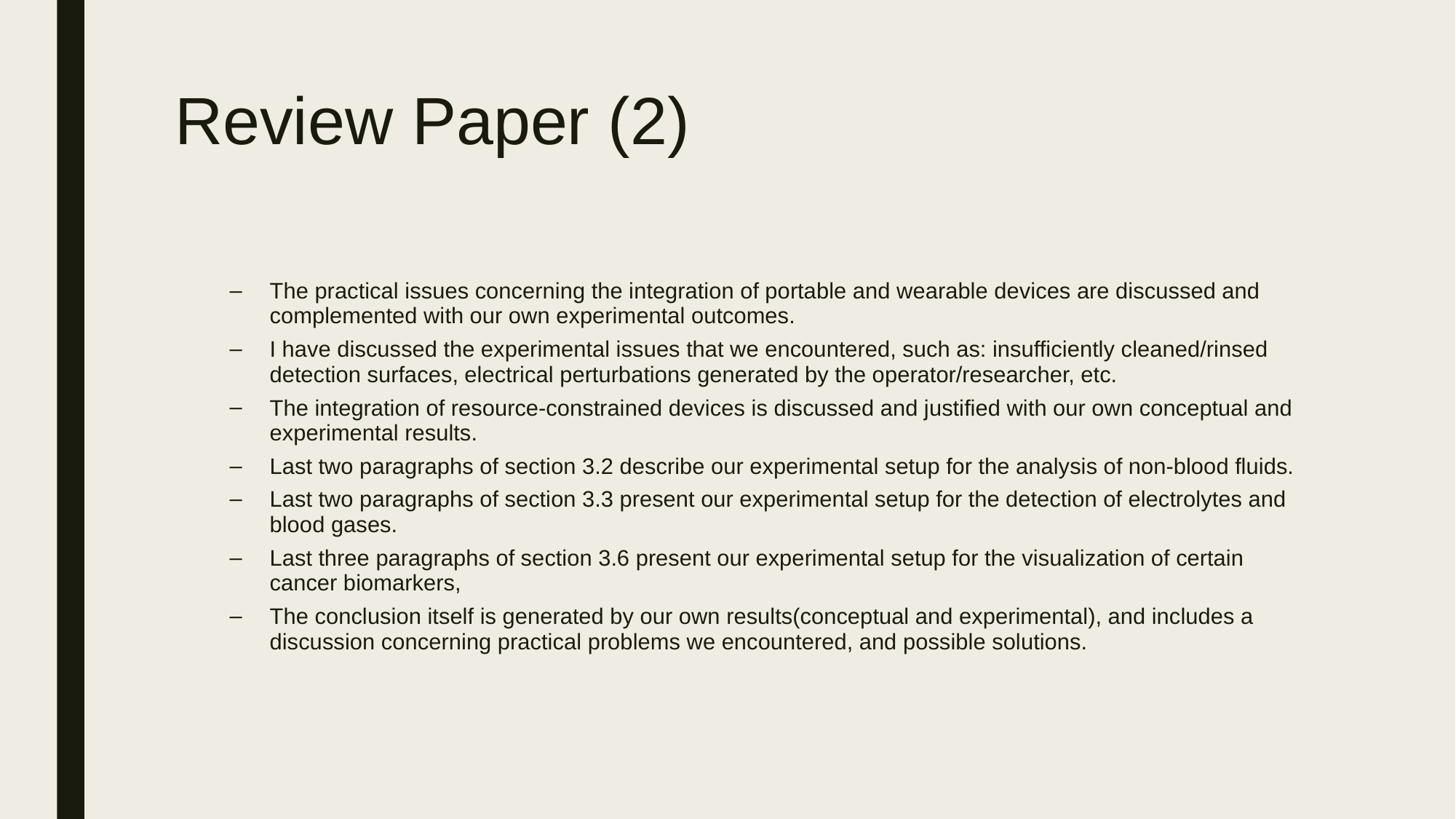

# Review Paper (2)
The practical issues concerning the integration of portable and wearable devices are discussed and complemented with our own experimental outcomes.
I have discussed the experimental issues that we encountered, such as: insufficiently cleaned/rinsed detection surfaces, electrical perturbations generated by the operator/researcher, etc.
The integration of resource-constrained devices is discussed and justified with our own conceptual and experimental results.
Last two paragraphs of section 3.2 describe our experimental setup for the analysis of non-blood fluids.
Last two paragraphs of section 3.3 present our experimental setup for the detection of electrolytes and blood gases.
Last three paragraphs of section 3.6 present our experimental setup for the visualization of certain cancer biomarkers,
The conclusion itself is generated by our own results(conceptual and experimental), and includes a discussion concerning practical problems we encountered, and possible solutions.